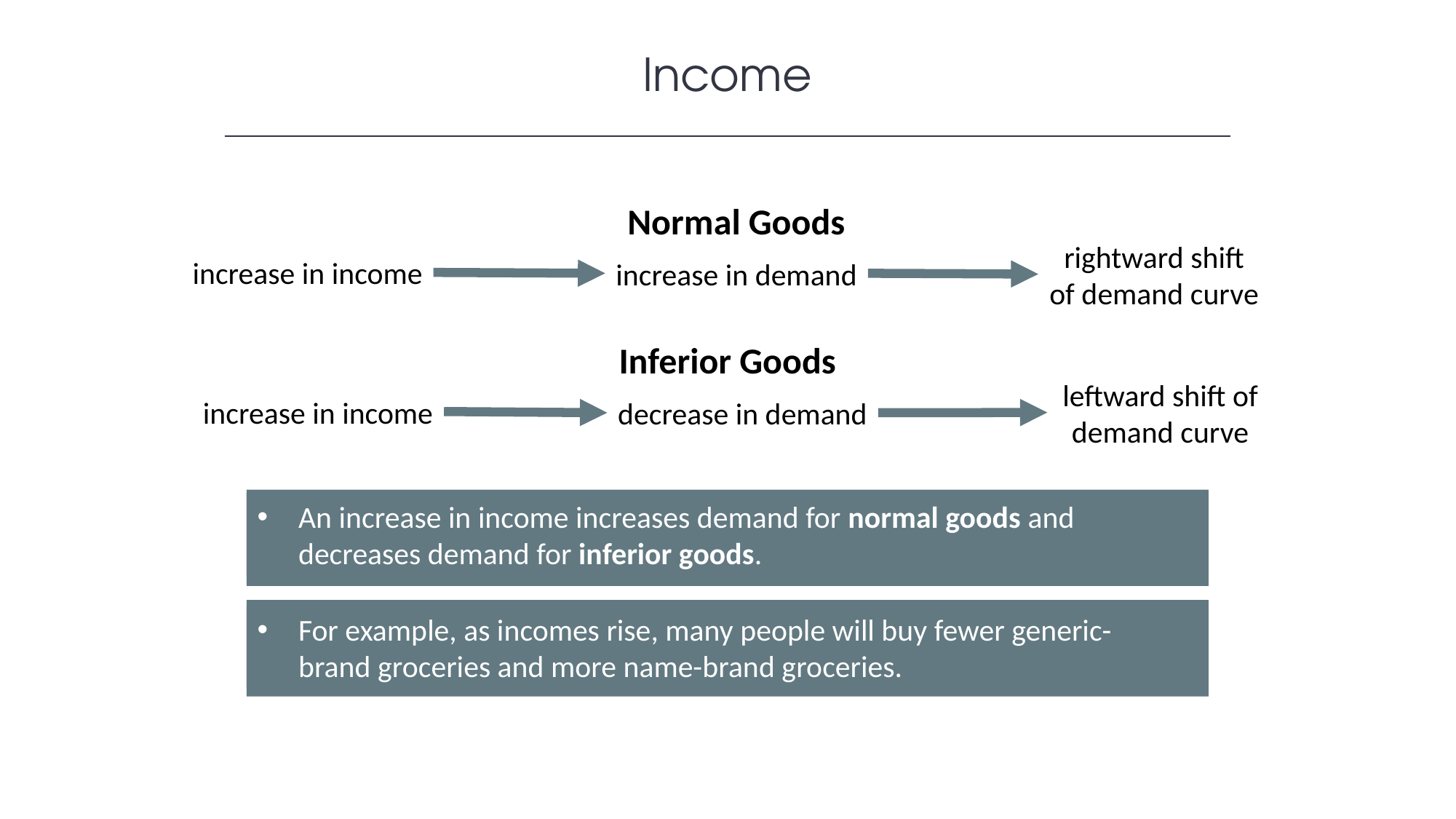

Income
Normal Goods
rightward shift of demand curve
increase in income
increase in demand
Inferior Goods
leftward shift of demand curve
increase in income
decrease in demand

An increase in income increases demand for normal goods and decreases demand for inferior goods.

For example, as incomes rise, many people will buy fewer generic-brand groceries and more name-brand groceries.